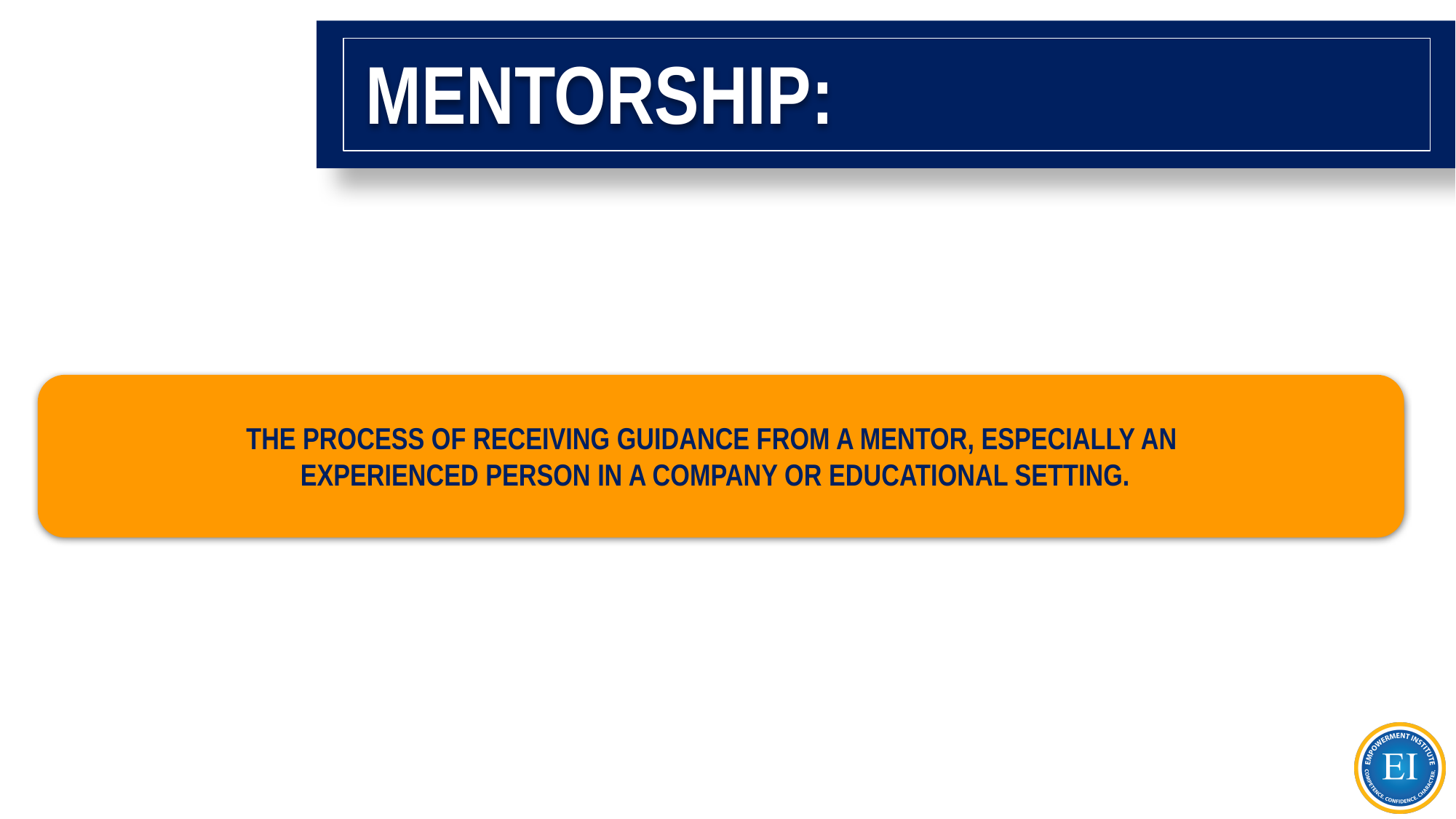

# MENTORSHIP:

THE PROCESS OF RECEIVING GUIDANCE FROM A MENTOR, ESPECIALLY AN
EXPERIENCED PERSON IN A COMPANY OR EDUCATIONAL SETTING.